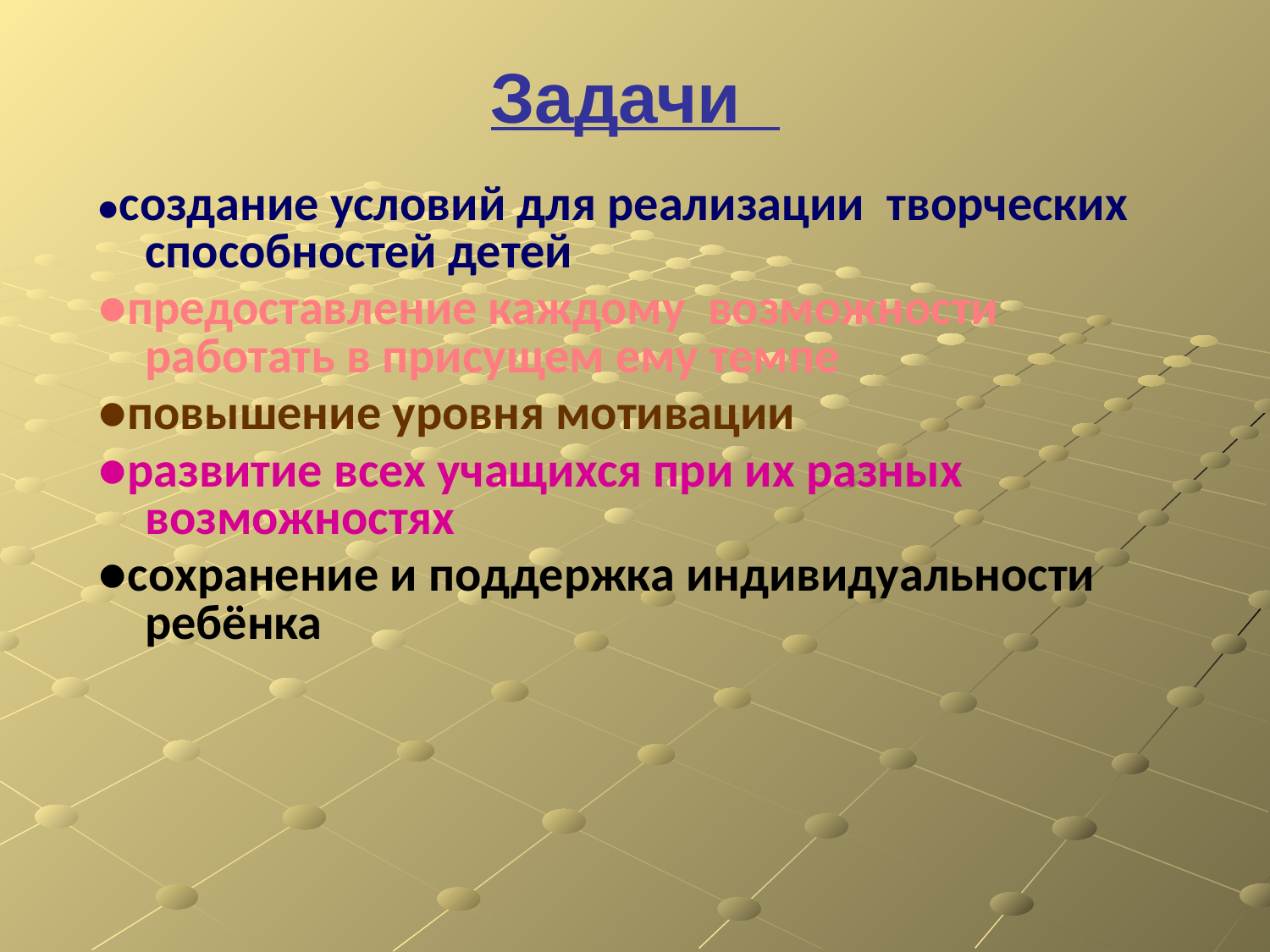

Задачи
#
●создание условий для реализации  творческих способностей детей
●предоставление каждому  возможности работать в присущем ему темпе
●повышение уровня мотивации
●развитие всех учащихся при их разных возможностях
●сохранение и поддержка индивидуальности ребёнка